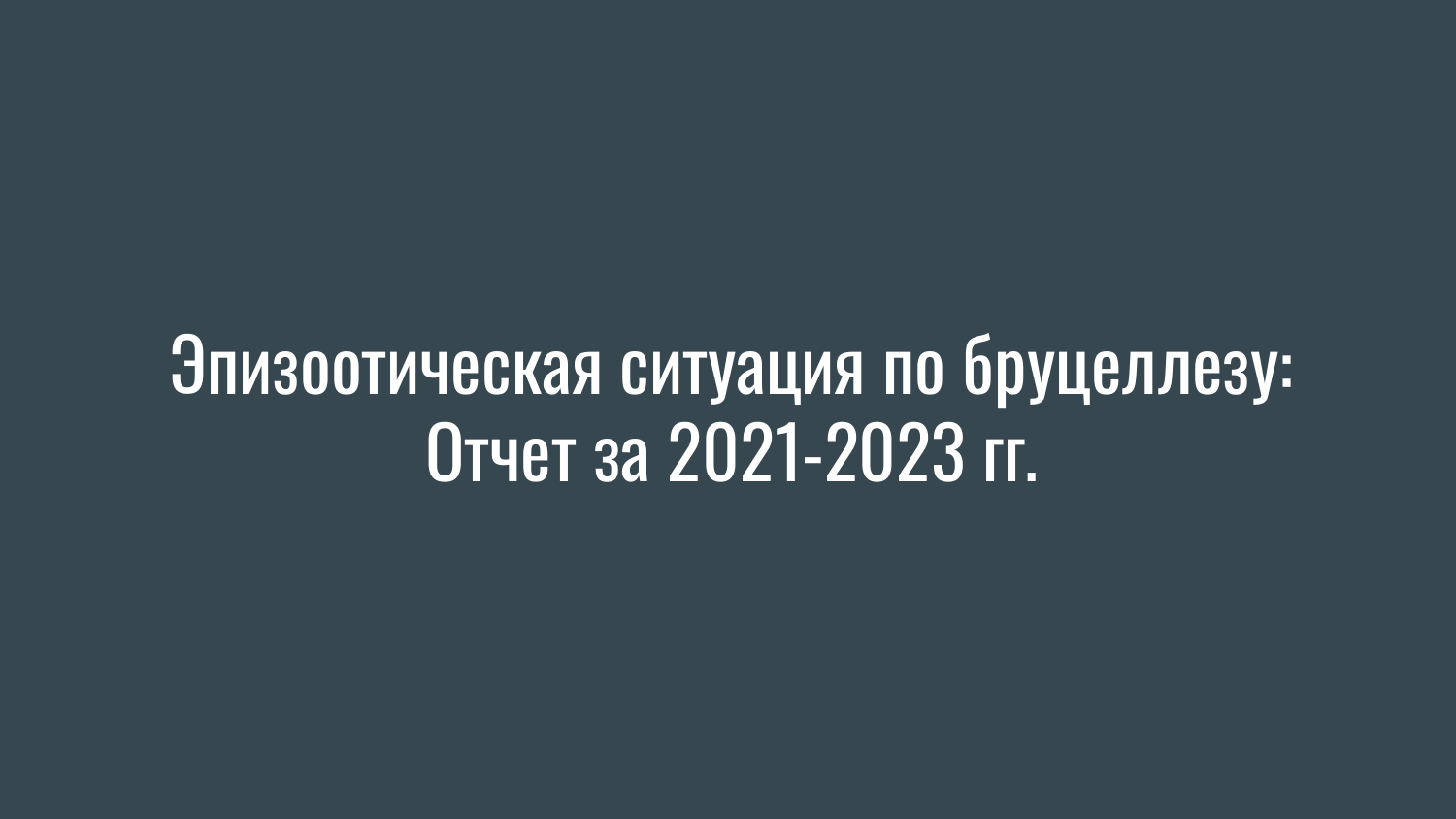

# Эпизоотическая ситуация по бруцеллезу: Отчет за 2021-2023 гг.